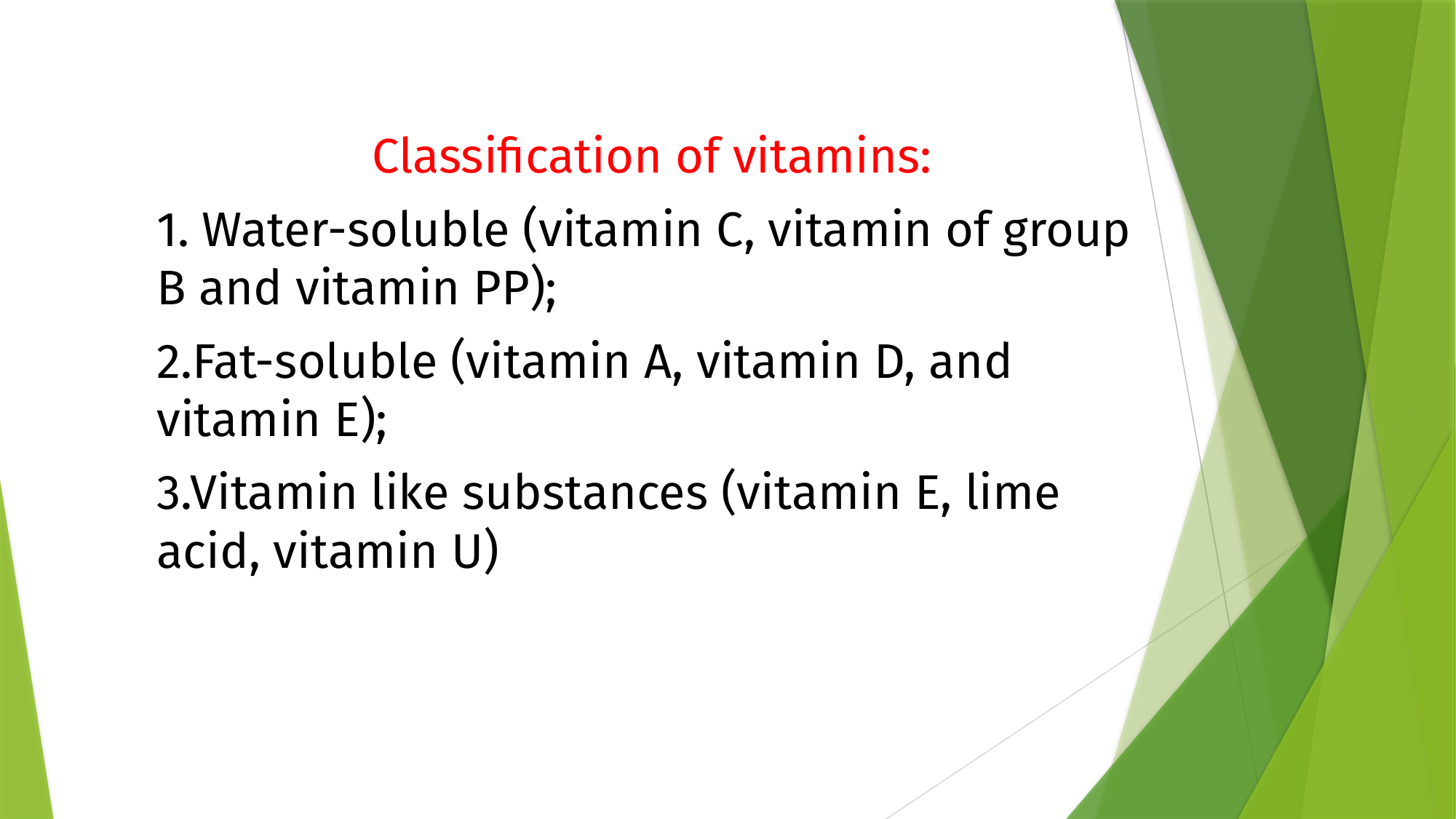

Classification of vitamins:
1. Water-soluble (vitamin C, vitamin of group B and vitamin PP);
2.Fat-soluble (vitamin A, vitamin D, and vitamin E);
3.Vitamin like substances (vitamin E, lime acid, vitamin U)